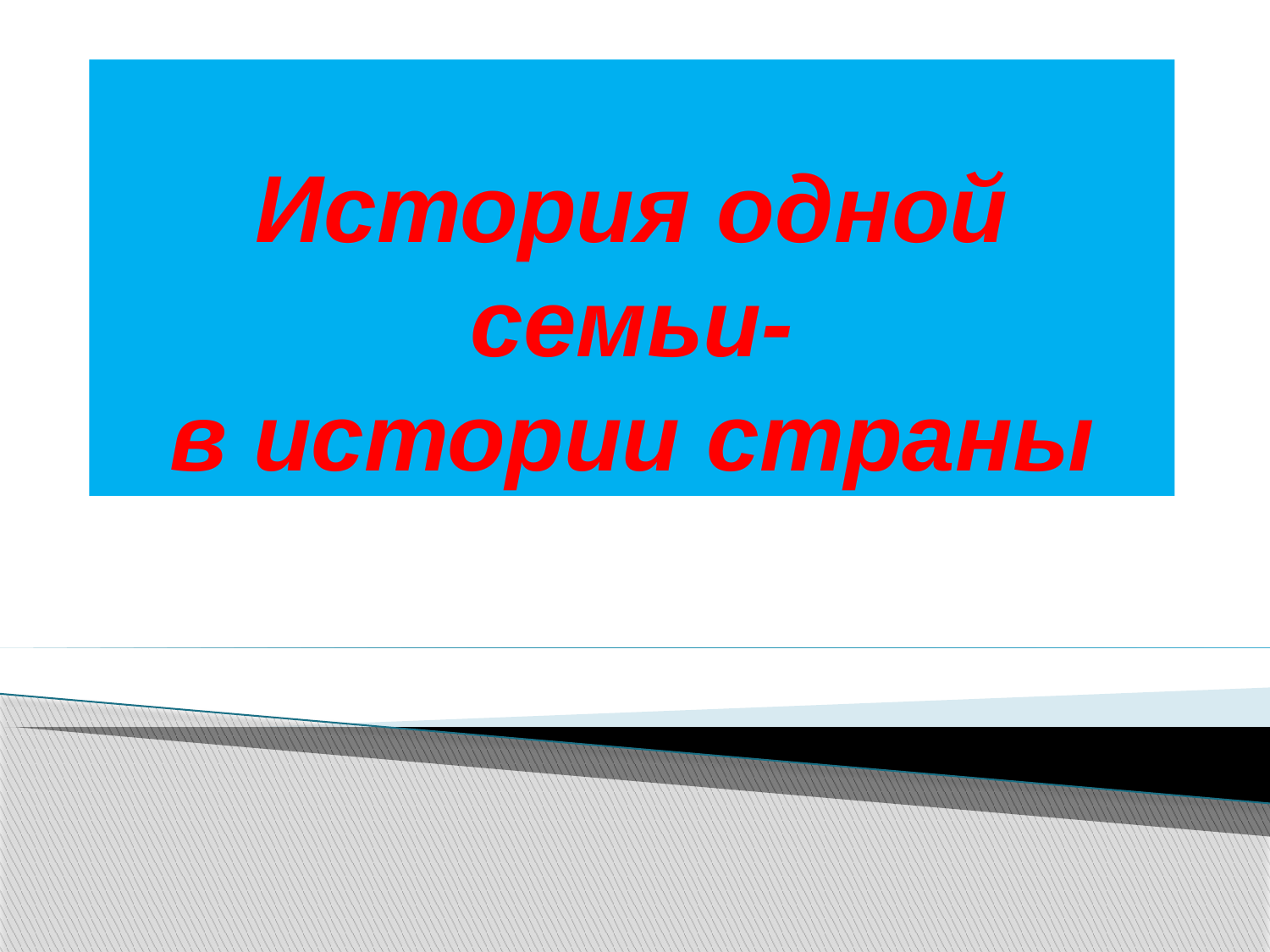

# История одной семьи- в истории страны